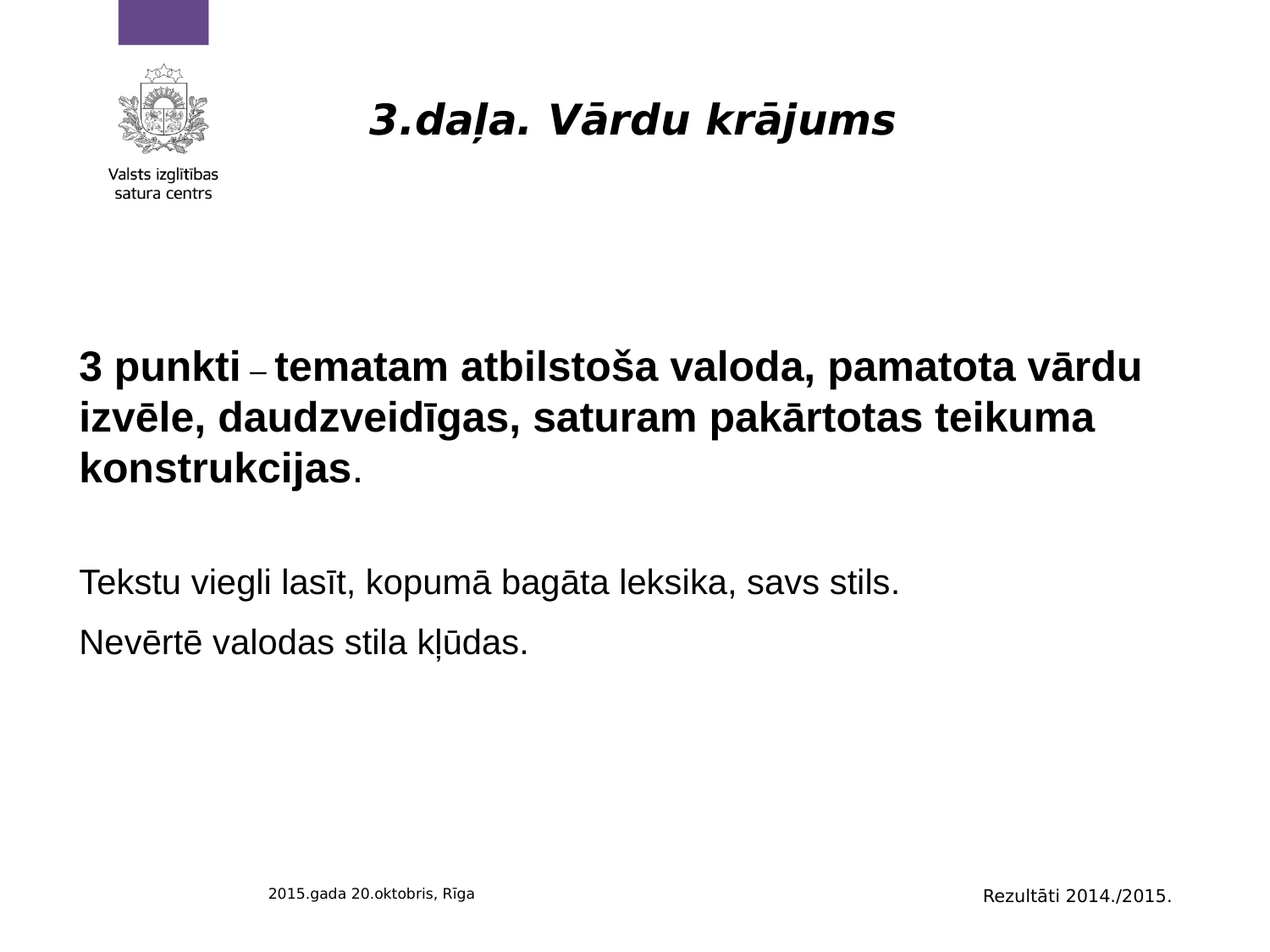

3.daļa. Vārdu krājums

3 punkti – tematam atbilstoša valoda, pamatota vārdu izvēle, daudzveidīgas, saturam pakārtotas teikuma konstrukcijas.

Tekstu viegli lasīt, kopumā bagāta leksika, savs stils.
Nevērtē valodas stila kļūdas.

2015.gada 20.oktobris, Rīga
Rezultāti 2014./2015.